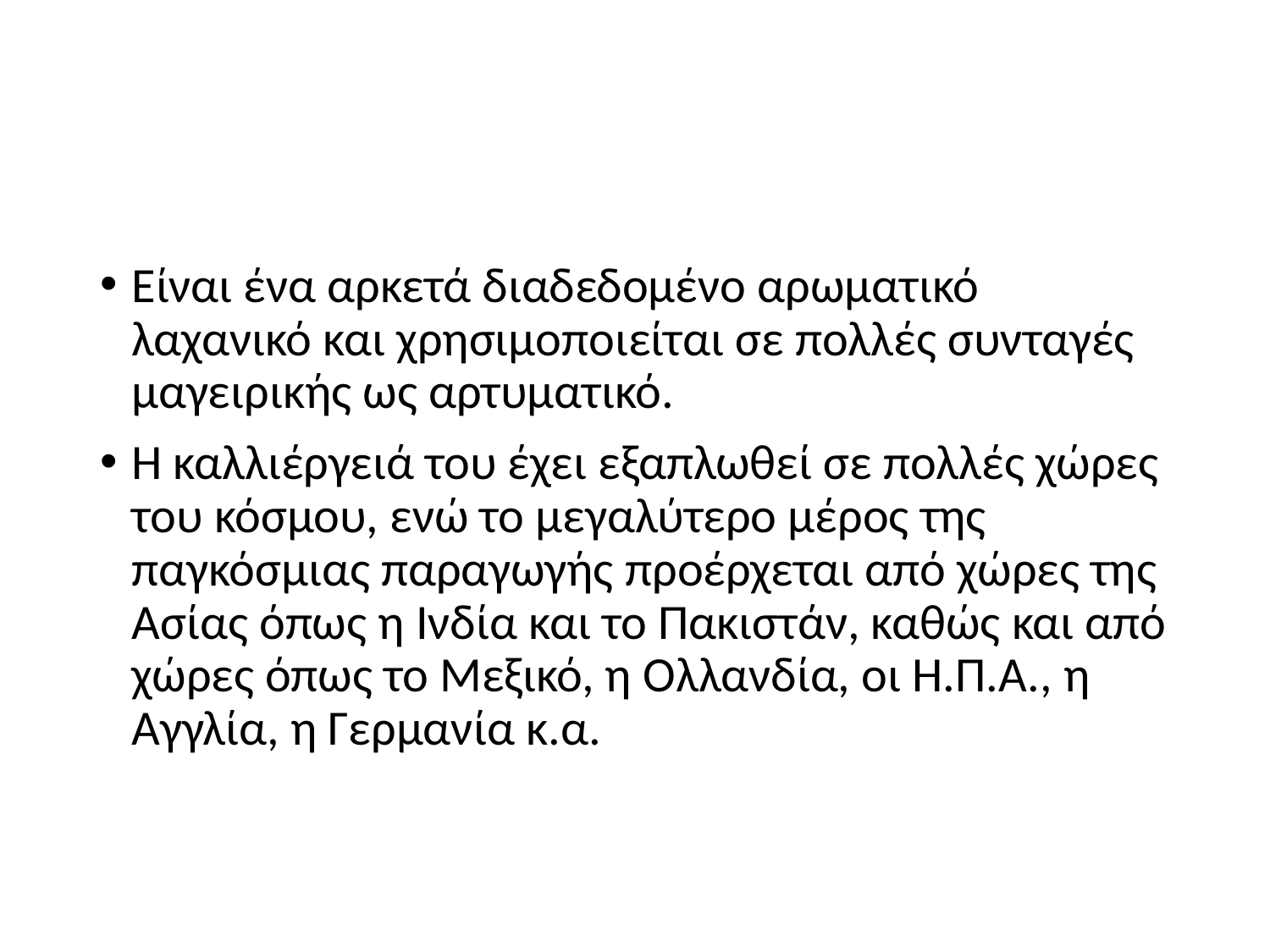

#
Είναι ένα αρκετά διαδεδομένο αρωματικό λαχανικό και χρησιμοποιείται σε πολλές συνταγές μαγειρικής ως αρτυματικό.
Η καλλιέργειά του έχει εξαπλωθεί σε πολλές χώρες του κόσμου, ενώ το μεγαλύτερο μέρος της παγκόσμιας παραγωγής προέρχεται από χώρες της Ασίας όπως η Ινδία και το Πακιστάν, καθώς και από χώρες όπως το Μεξικό, η Ολλανδία, οι Η.Π.Α., η Αγγλία, η Γερμανία κ.α.